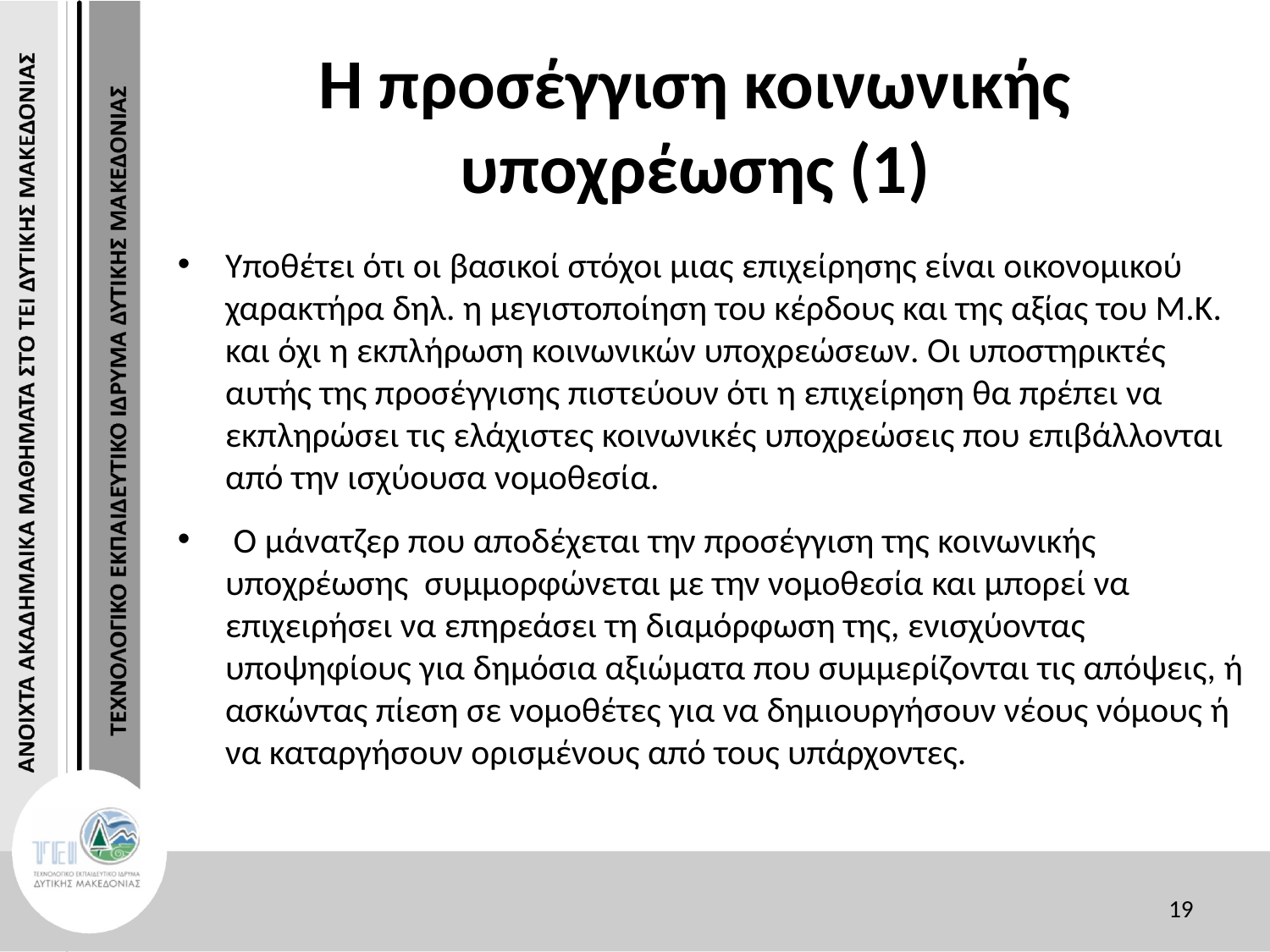

# Η προσέγγιση κοινωνικής υποχρέωσης (1)
Υποθέτει ότι οι βασικοί στόχοι μιας επιχείρησης είναι οικονομικού χαρακτήρα δηλ. η μεγιστοποίηση του κέρδους και της αξίας του Μ.Κ. και όχι η εκπλήρωση κοινωνικών υποχρεώσεων. Οι υποστηρικτές αυτής της προσέγγισης πιστεύουν ότι η επιχείρηση θα πρέπει να εκπληρώσει τις ελάχιστες κοινωνικές υποχρεώσεις που επιβάλλονται από την ισχύουσα νομοθεσία.
 Ο μάνατζερ που αποδέχεται την προσέγγιση της κοινωνικής υποχρέωσης  συμμορφώνεται με την νομοθεσία και μπορεί να επιχειρήσει να επηρεάσει τη διαμόρφωση της, ενισχύοντας υποψηφίους για δημόσια αξιώματα που συμμερίζονται τις απόψεις, ή ασκώντας πίεση σε νομοθέτες για να δημιουργήσουν νέους νόμους ή να καταργήσουν ορισμένους από τους υπάρχοντες.

19